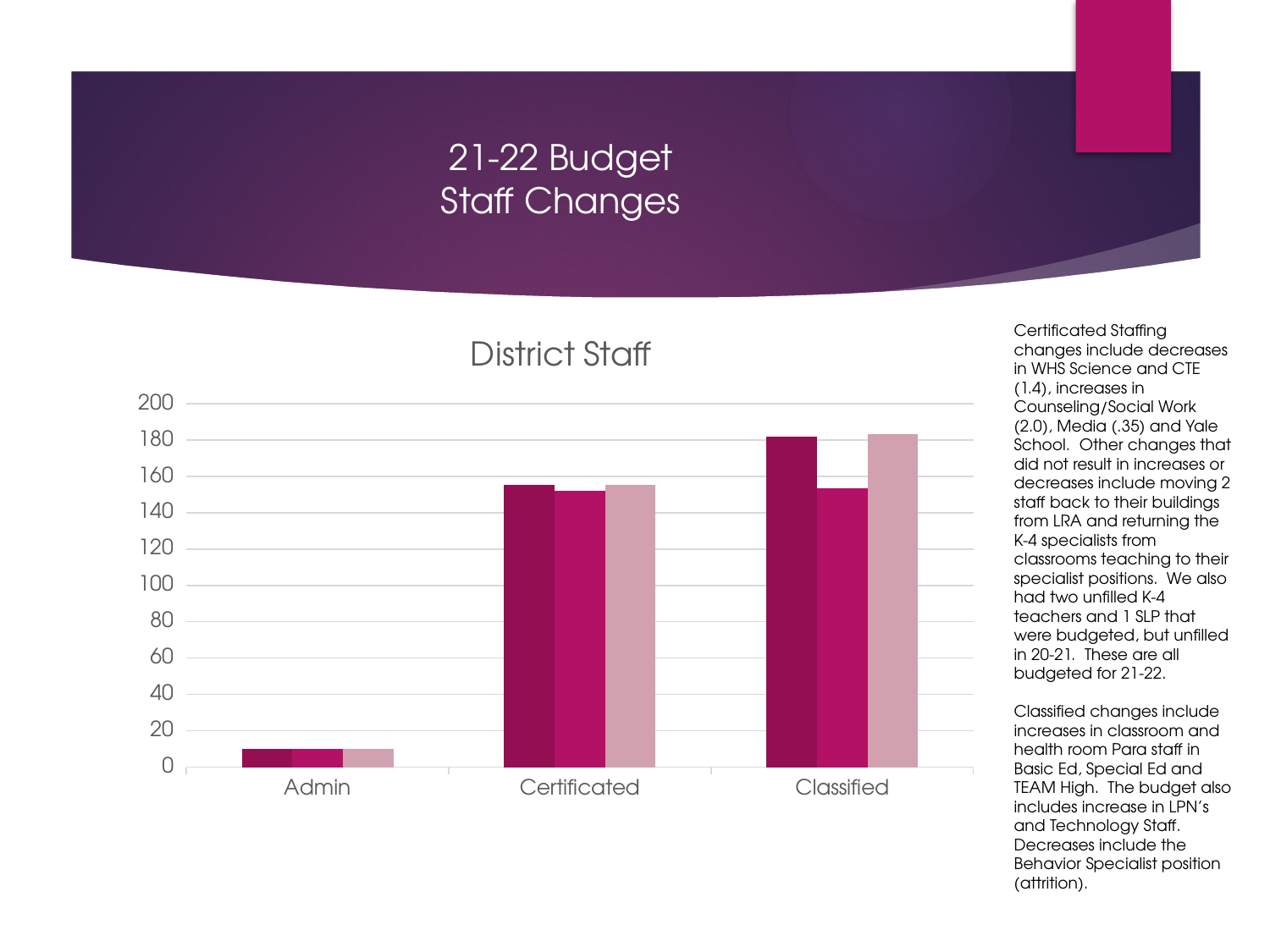

# 21-22 Budget Staff Changes

### Chart: District Staff

| Category | 20-21 Budget | 20-21 Actual | 21-22 Budget |
|---|---|---|---|
| Admin | 10.2 | 10.2 | 10.2 |
| Certificated | 155.25 | 152.0 | 155.3 |
| Classified | 181.73 | 153.43 | 183.36 |
Certificated Staffing changes include decreases in WHS Science and CTE (1.4), increases in Counseling/Social Work (2.0), Media (.35) and Yale School.  Other changes that did not result in increases or decreases include moving 2 staff back to their buildings from LRA and returning the K-4 specialists from classrooms teaching to their specialist positions.  We also had two unfilled K-4 teachers and 1 SLP that were budgeted, but unfilled in 20-21.  These are all budgeted for 21-22.

Classified changes include increases in classroom and health room Para staff in Basic Ed, Special Ed and TEAM High.  The budget also includes increase in LPN’s and Technology Staff.  Decreases include the Behavior Specialist position (attrition).